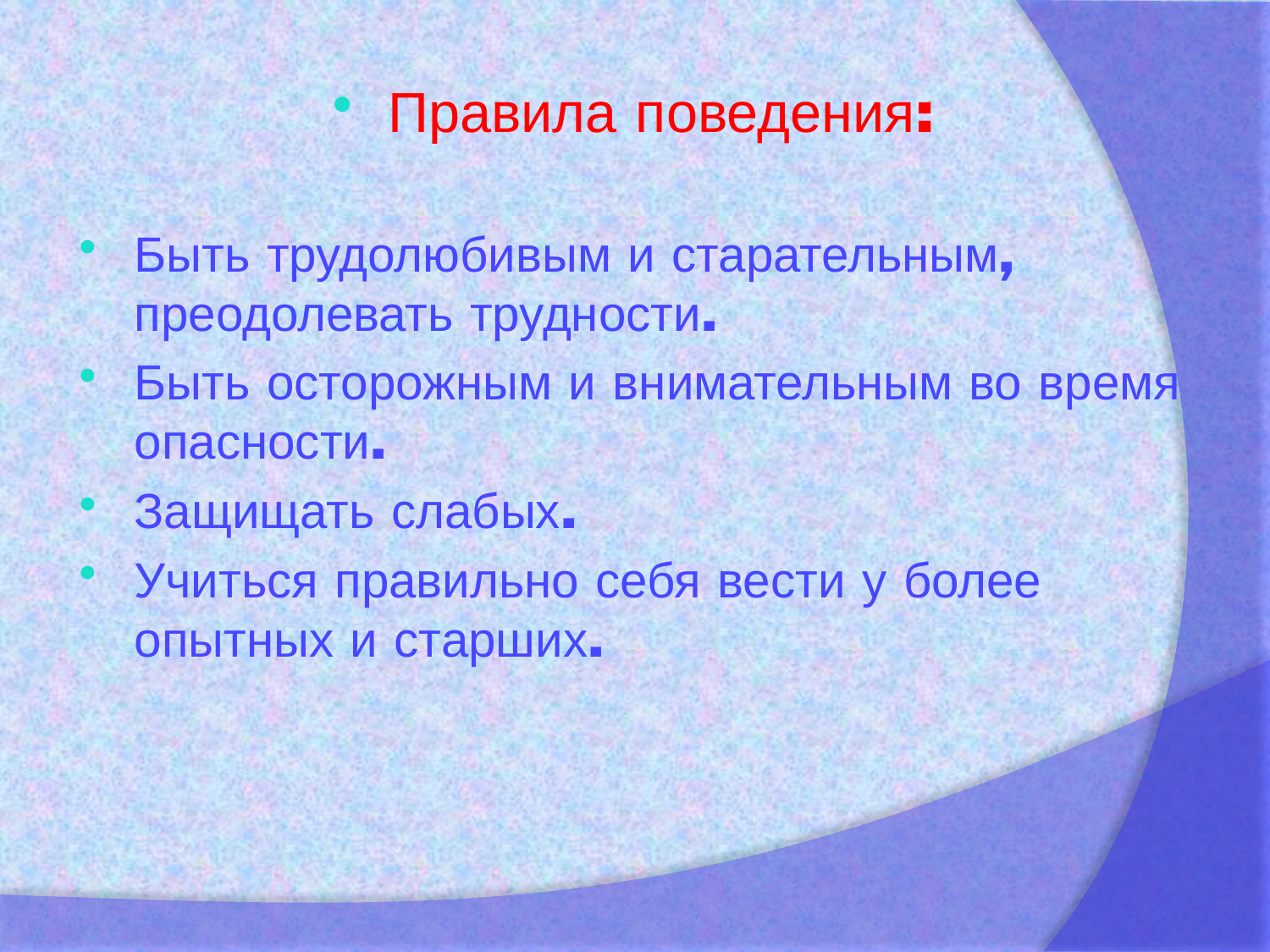

#
Правила поведения:

Быть трудолюбивым и старательным, преодолевать трудности.
Быть осторожным и внимательным во время опасности.
Защищать слабых.
Учиться правильно себя вести у более опытных и старших.